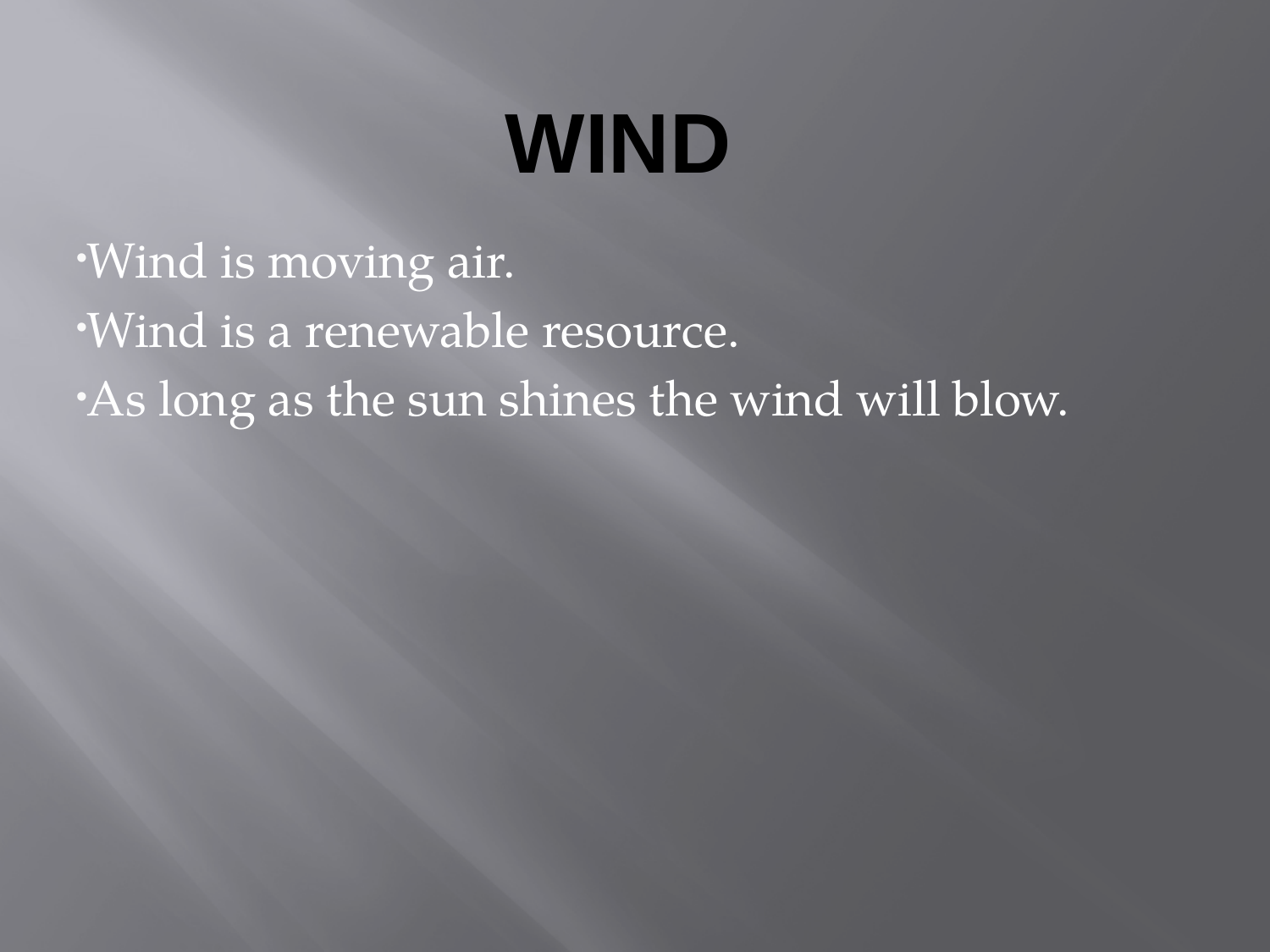

# Wind
Wind is moving air.
Wind is a renewable resource.
As long as the sun shines the wind will blow.